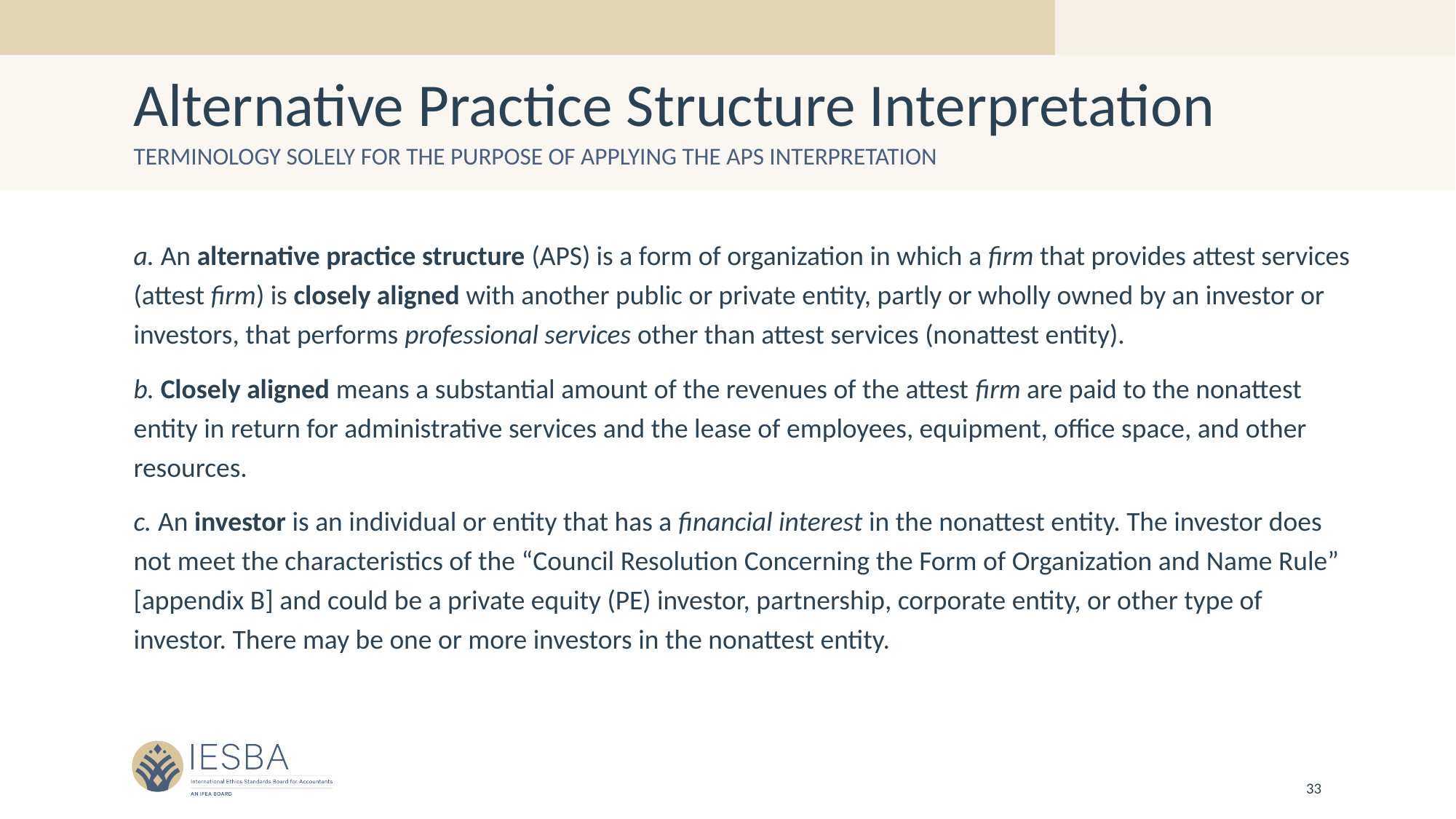

# Alternative Practice Structure Interpretation
Terminology solely for the purpose of applying the APS interpretation
a. An alternative practice structure (APS) is a form of organization in which a firm that provides attest services (attest firm) is closely aligned with another public or private entity, partly or wholly owned by an investor or investors, that performs professional services other than attest services (nonattest entity).
b. Closely aligned means a substantial amount of the revenues of the attest firm are paid to the nonattest entity in return for administrative services and the lease of employees, equipment, office space, and other resources.
c. An investor is an individual or entity that has a financial interest in the nonattest entity. The investor does not meet the characteristics of the “Council Resolution Concerning the Form of Organization and Name Rule” [appendix B] and could be a private equity (PE) investor, partnership, corporate entity, or other type of investor. There may be one or more investors in the nonattest entity.
33